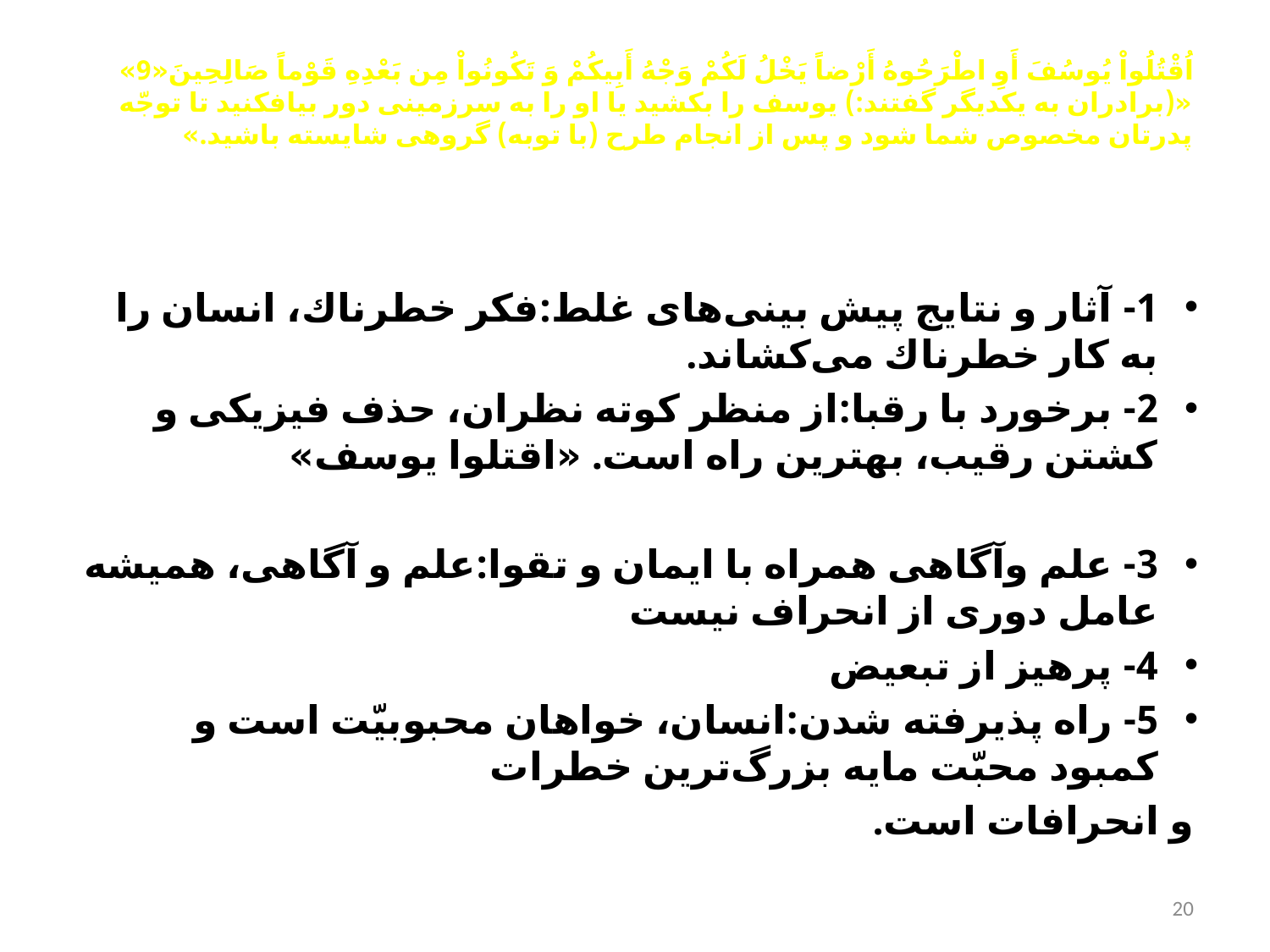

# اُقْتُلُواْ یُوسُفَ أَوِ اطْرَحُوهُ أَرْضاً یَخْلُ لَكُمْ وَجْهُ أَبِیكُمْ وَ تَكُونُواْ مِن بَعْدِهِ قَوْماً صَالِحِینَ«9» «(برادران به یكدیگر گفتند:) یوسف را بكشید یا او را به سرزمینی دور بیافكنید تا توجّه پدرتان مخصوص شما شود و پس از انجام طرح (با توبه) گروهی شایسته باشید.»

1- آثار و نتایج پیش بینی‌های غلط:فكر خطرناك، انسان را به كار خطرناك می‌كشاند.
2- برخورد با رقبا:از منظر كوته نظران، حذف فیزیكی و كشتن رقیب، بهترین راه است. «اقتلوا یوسف»

3- علم وآگاهی همراه با ایمان و تقوا:علم و آگاهی، همیشه عامل دوری از انحراف نیست
4- پرهیز از تبعیض
5- راه پذیرفته شدن:انسان، خواهان محبوبیّت است و كمبود محبّت مایه بزرگ‌ترین خطرات
و انحرافات است.

20